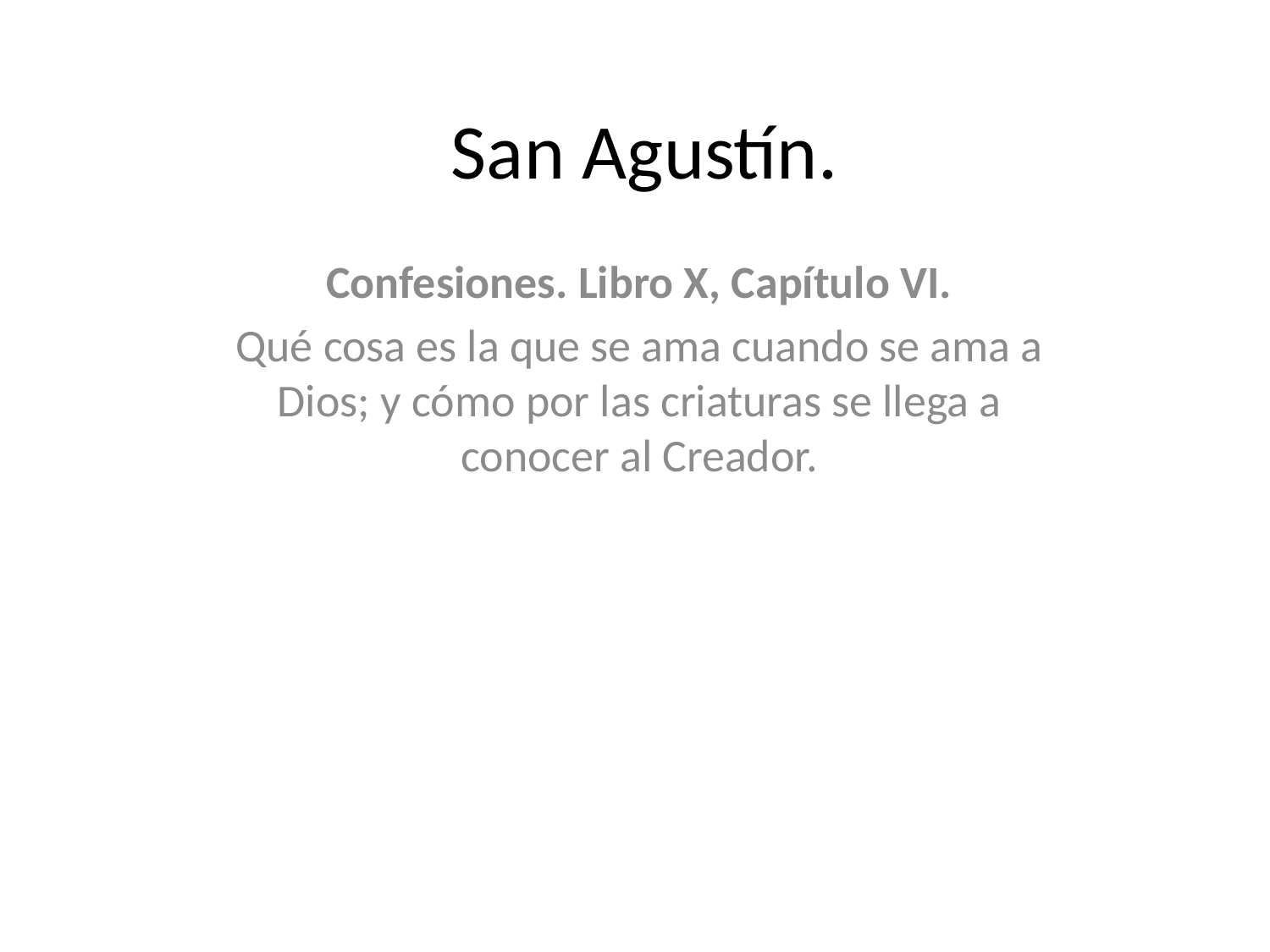

# San Agustín.
Confesiones. Libro X, Capítulo VI.
Qué cosa es la que se ama cuando se ama a Dios; y cómo por las criaturas se llega a conocer al Creador.